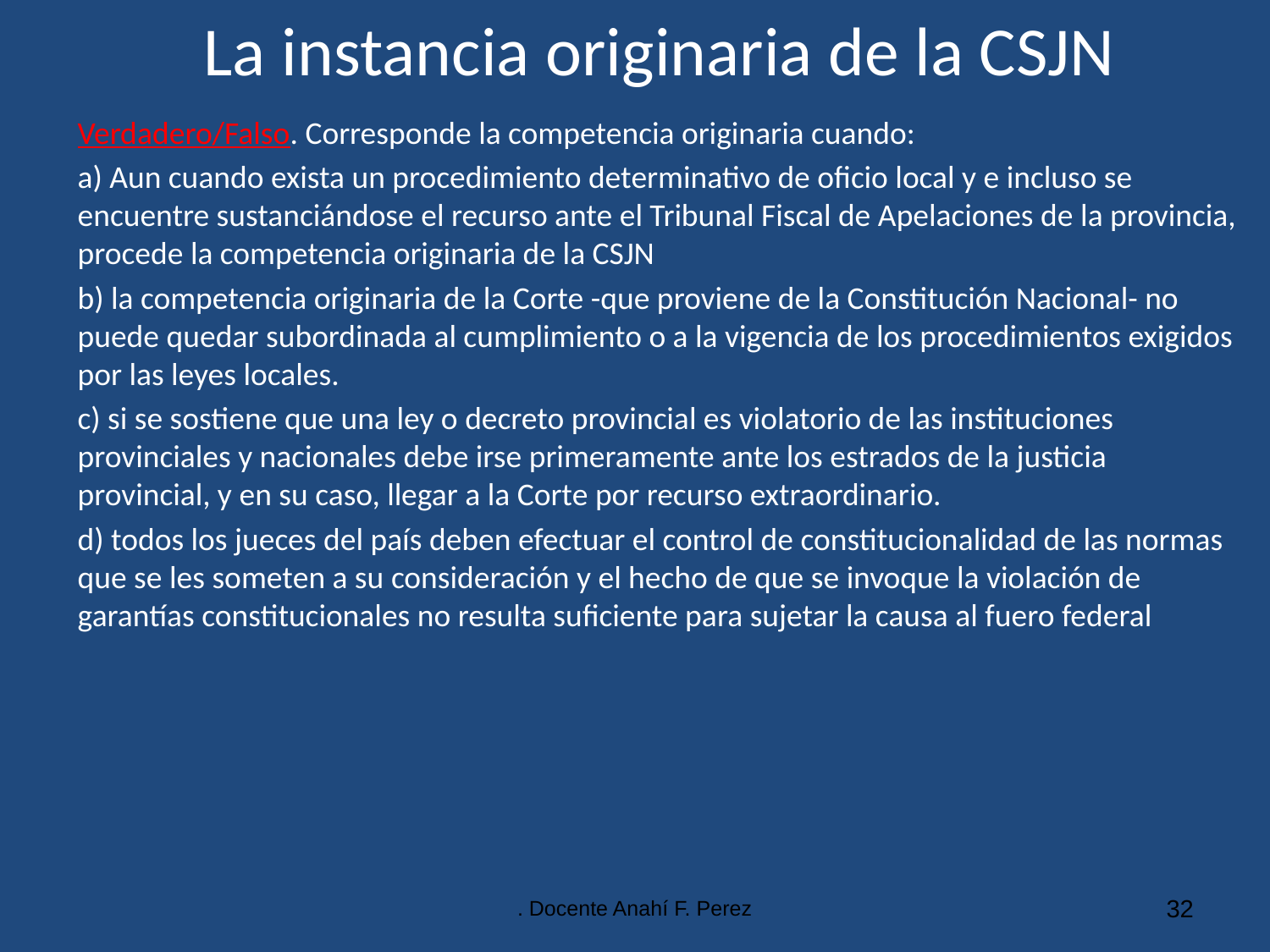

# La instancia originaria de la CSJN
Verdadero/Falso. Corresponde la competencia originaria cuando:
a) Aun cuando exista un procedimiento determinativo de oficio local y e incluso se encuentre sustanciándose el recurso ante el Tribunal Fiscal de Apelaciones de la provincia, procede la competencia originaria de la CSJN
b) la competencia originaria de la Corte -que proviene de la Constitución Nacional- no puede quedar subordinada al cumplimiento o a la vigencia de los procedimientos exigidos por las leyes locales.
c) si se sostiene que una ley o decreto provincial es violatorio de las instituciones provinciales y nacionales debe irse primeramente ante los estrados de la justicia provincial, y en su caso, llegar a la Corte por recurso extraordinario.
d) todos los jueces del país deben efectuar el control de constitucionalidad de las normas que se les someten a su consideración y el hecho de que se invoque la violación de garantías constitucionales no resulta suficiente para sujetar la causa al fuero federal

. Docente Anahí F. Perez
32